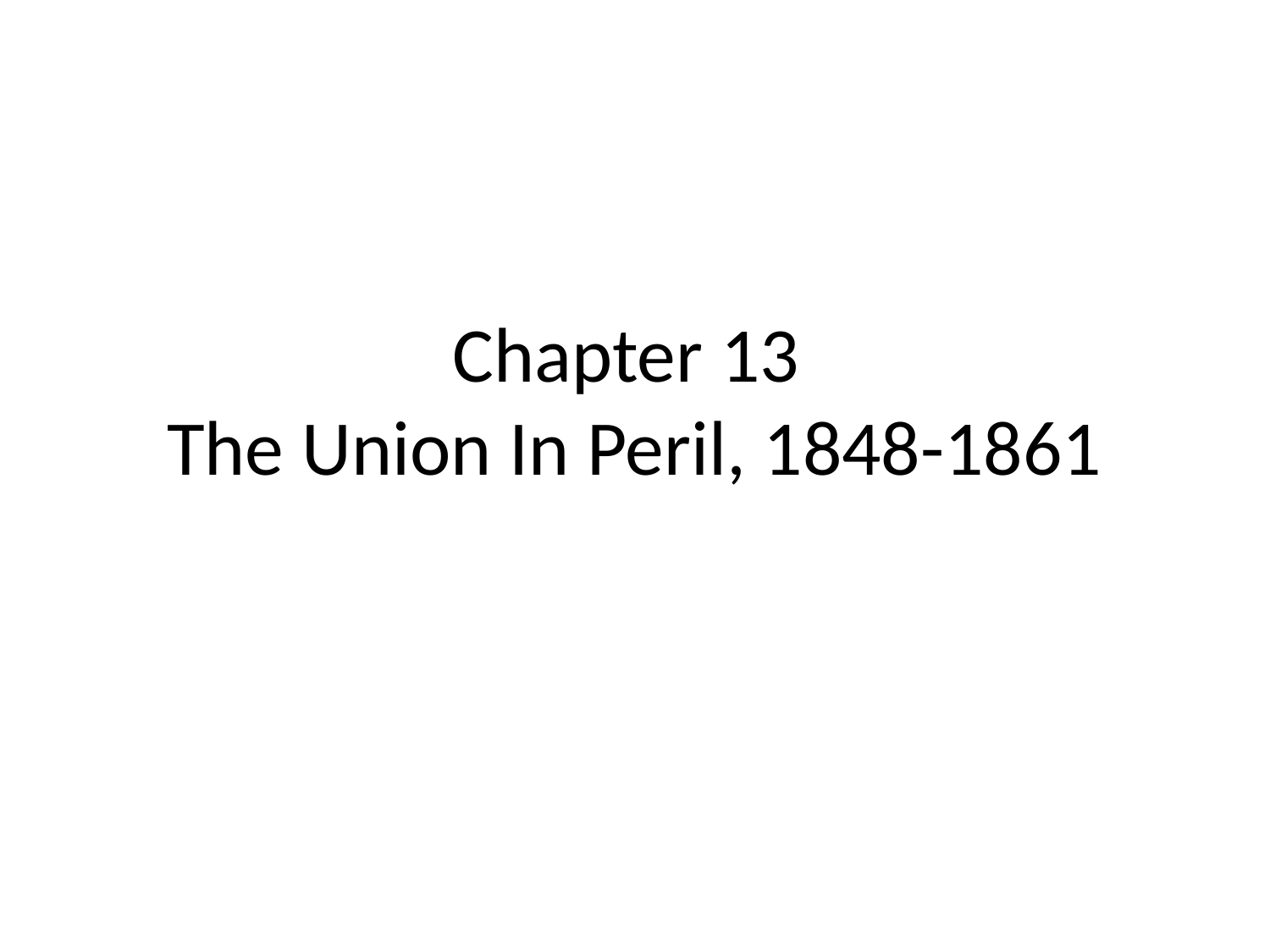

# Chapter 13 The Union In Peril, 1848-1861